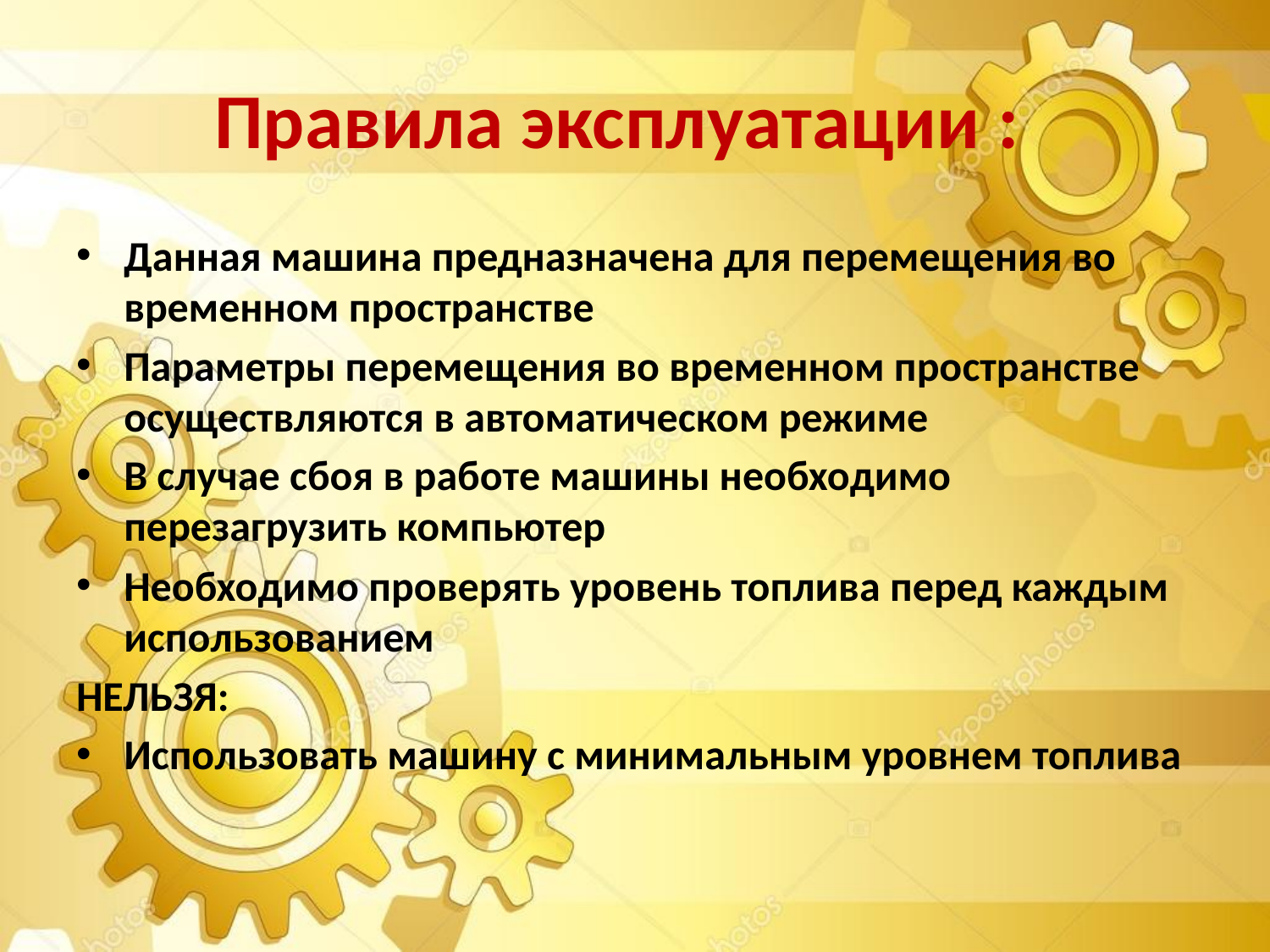

# Правила эксплуатации :
Данная машина предназначена для перемещения во временном пространстве
Параметры перемещения во временном пространстве осуществляются в автоматическом режиме
В случае сбоя в работе машины необходимо перезагрузить компьютер
Необходимо проверять уровень топлива перед каждым использованием
НЕЛЬЗЯ:
Использовать машину с минимальным уровнем топлива